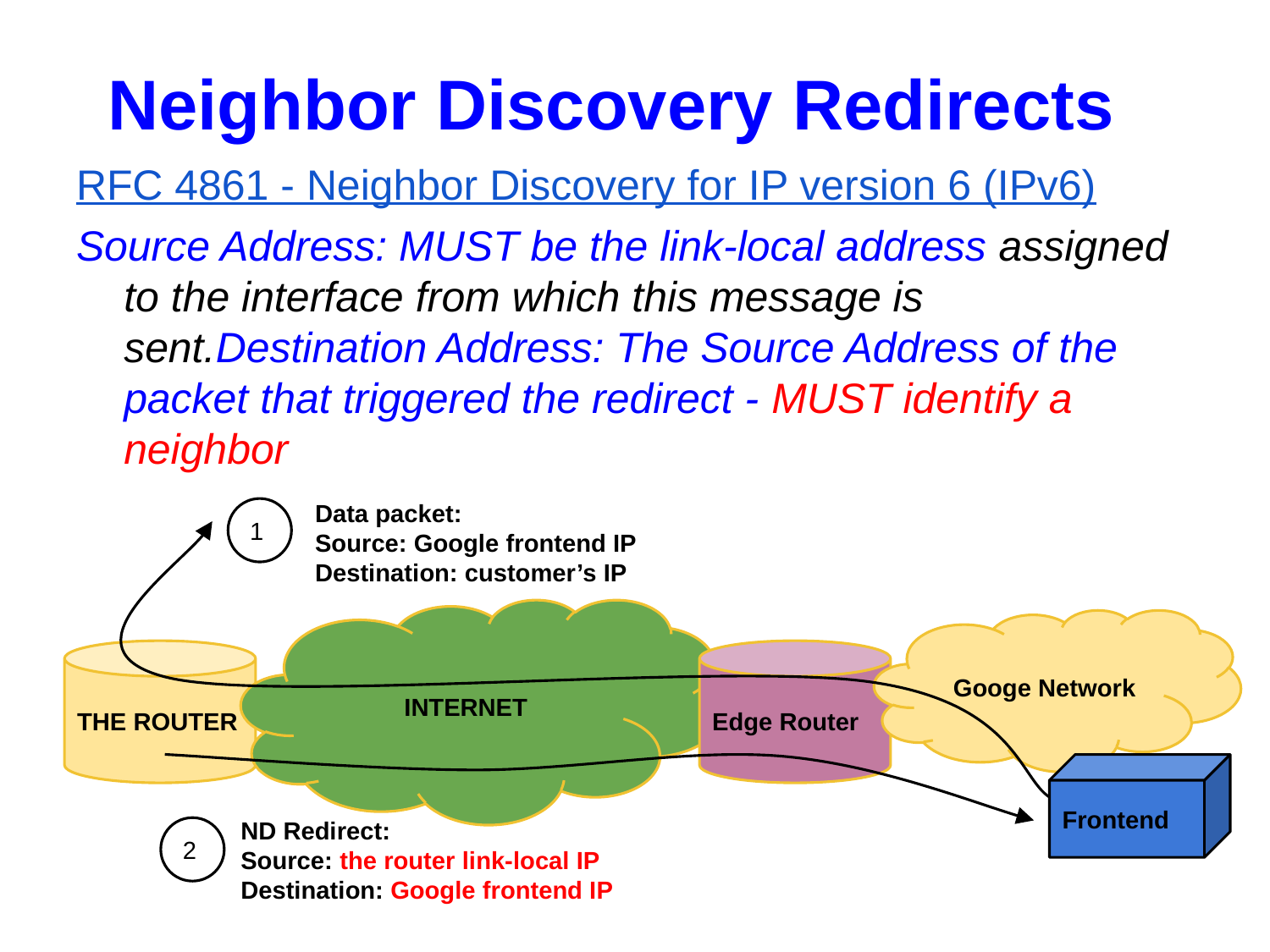

# Neighbor Discovery Redirects
RFC 4861 - Neighbor Discovery for IP version 6 (IPv6)
Source Address: MUST be the link-local address assigned to the interface from which this message is sent.Destination Address: The Source Address of the packet that triggered the redirect - MUST identify a neighbor
Data packet:
Source: Google frontend IP
Destination: customer’s IP
1

INTERNET
Googe Network
THE ROUTER
Edge Router

Frontend
ND Redirect:
Source: the router link-local IP
Destination: Google frontend IP
2